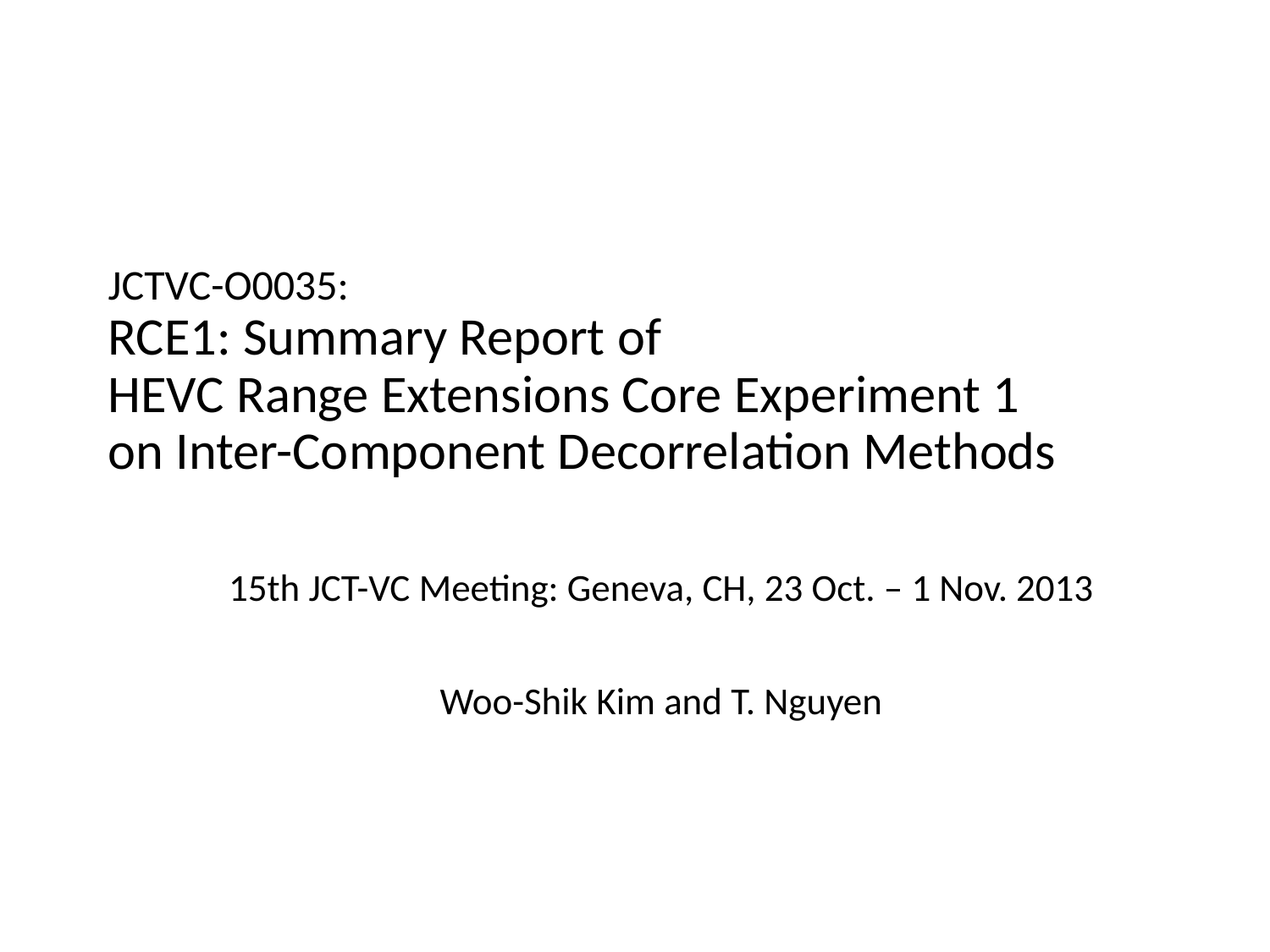

# JCTVC-O0035: RCE1: Summary Report of HEVC Range Extensions Core Experiment 1 on Inter-Component Decorrelation Methods

15th JCT-VC Meeting: Geneva, CH, 23 Oct. – 1 Nov. 2013

Woo-Shik Kim and T. Nguyen